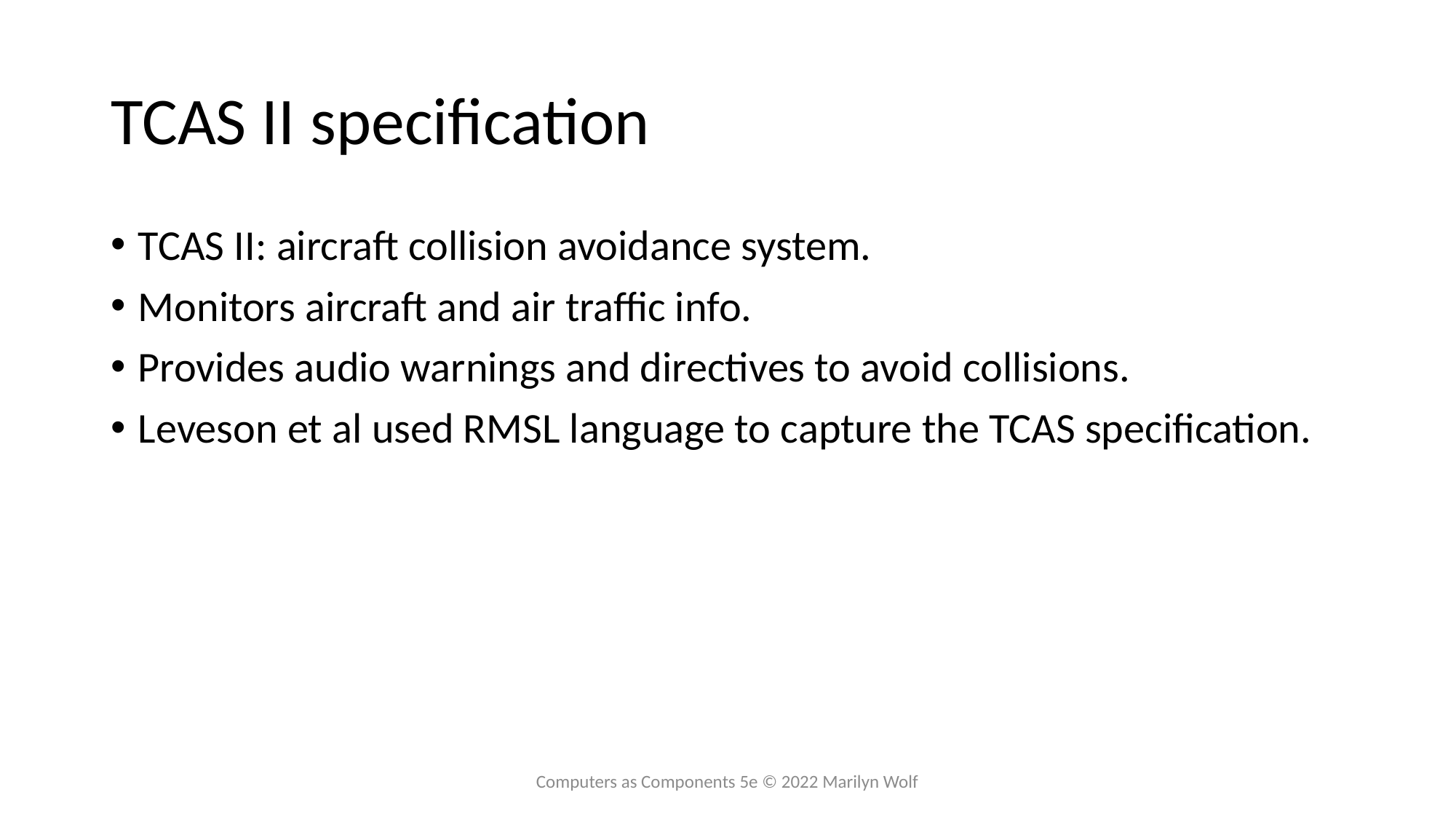

# TCAS II specification
TCAS II: aircraft collision avoidance system.
Monitors aircraft and air traffic info.
Provides audio warnings and directives to avoid collisions.
Leveson et al used RMSL language to capture the TCAS specification.
Computers as Components 5e © 2022 Marilyn Wolf